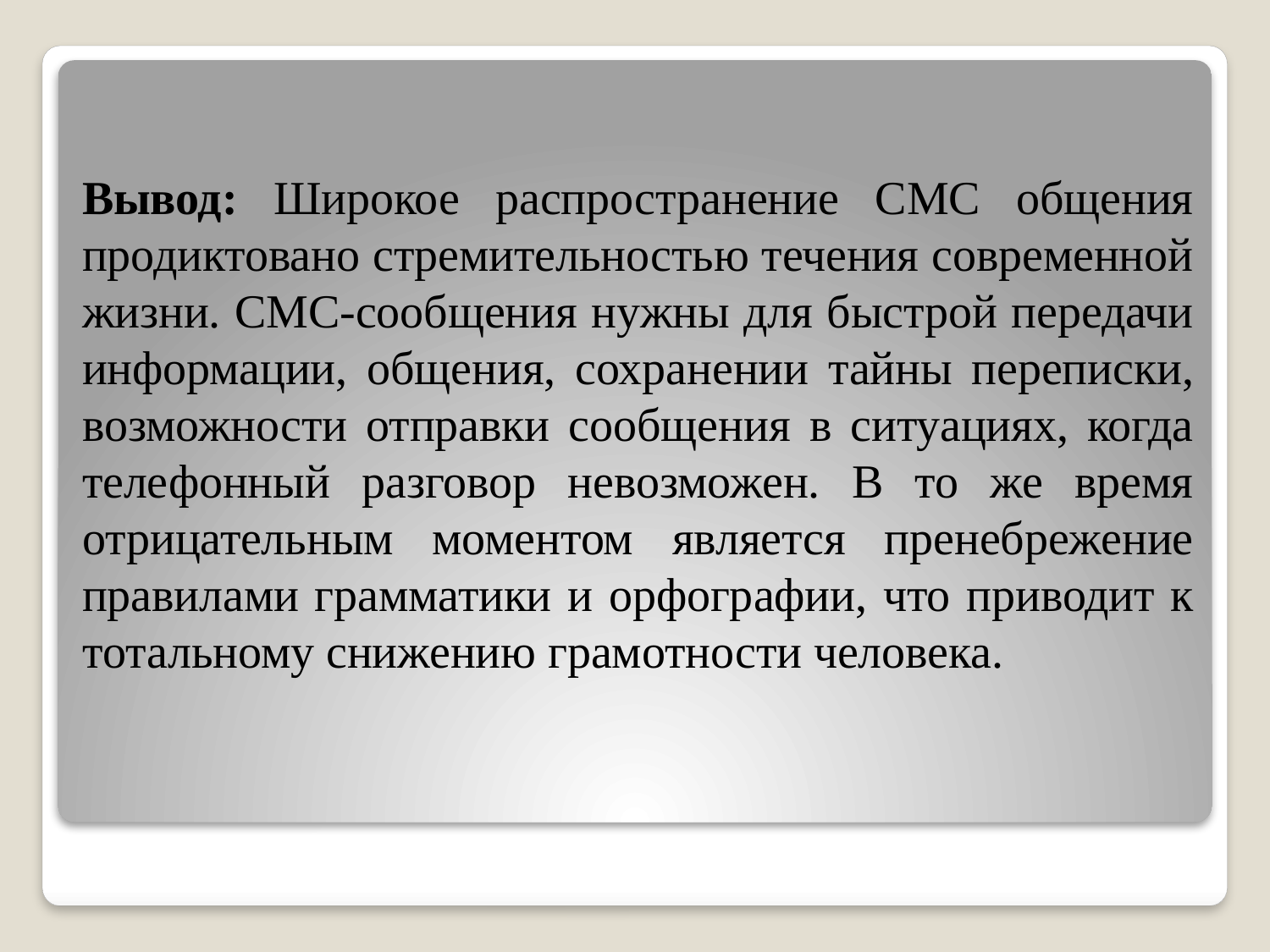

# Вывод: Широкое распространение СМС общения продиктовано стремительностью течения современной жизни. СМС-сообщения нужны для быстрой передачи информации, общения, сохранении тайны переписки, возможности отправки сообщения в ситуациях, когда телефонный разговор невозможен. В то же время отрицательным моментом является пренебрежение правилами грамматики и орфографии, что приводит к тотальному снижению грамотности человека.